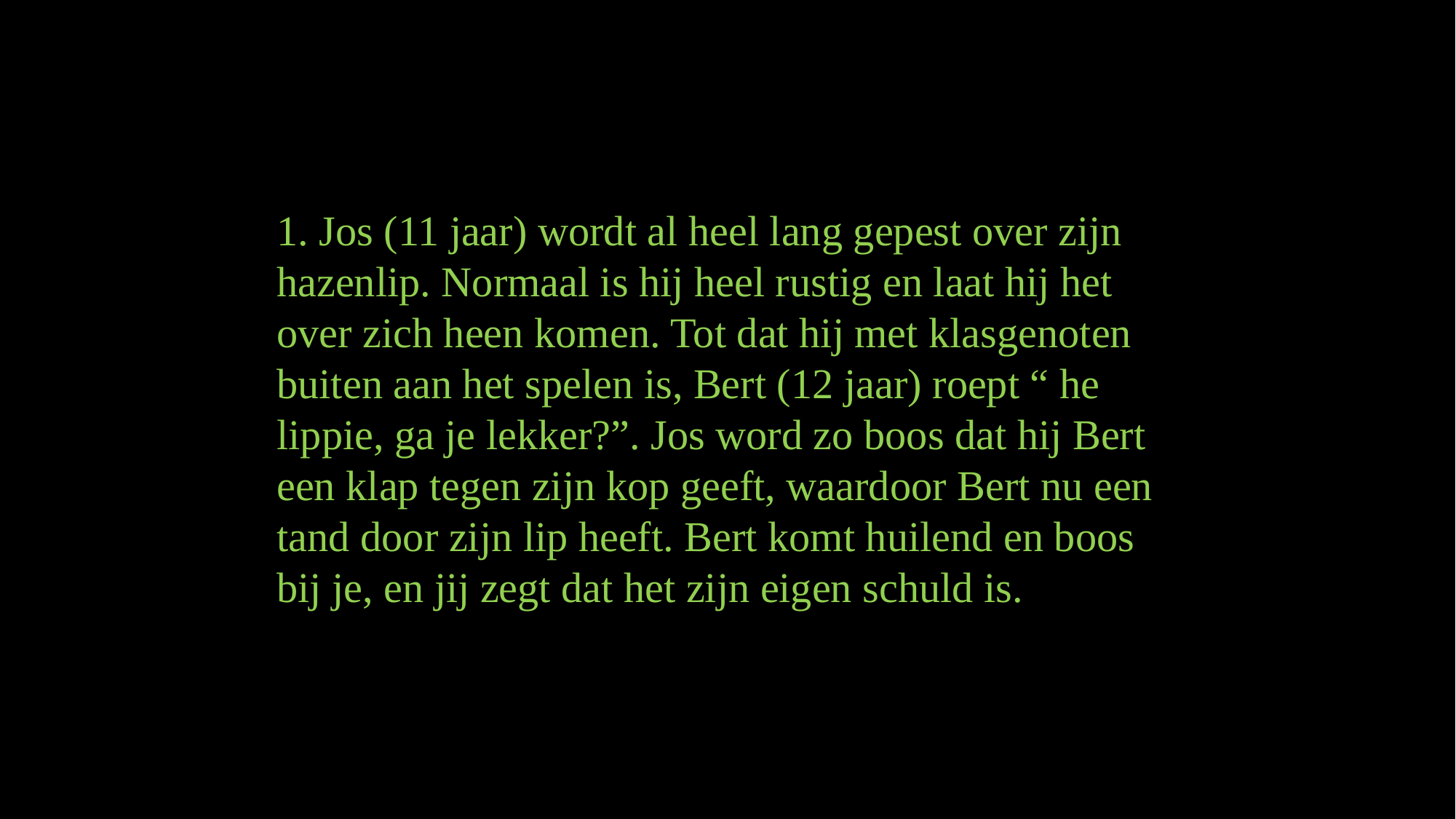

1. Jos (11 jaar) wordt al heel lang gepest over zijn hazenlip. Normaal is hij heel rustig en laat hij het over zich heen komen. Tot dat hij met klasgenoten buiten aan het spelen is, Bert (12 jaar) roept “ he lippie, ga je lekker?”. Jos word zo boos dat hij Bert een klap tegen zijn kop geeft, waardoor Bert nu een tand door zijn lip heeft. Bert komt huilend en boos bij je, en jij zegt dat het zijn eigen schuld is.